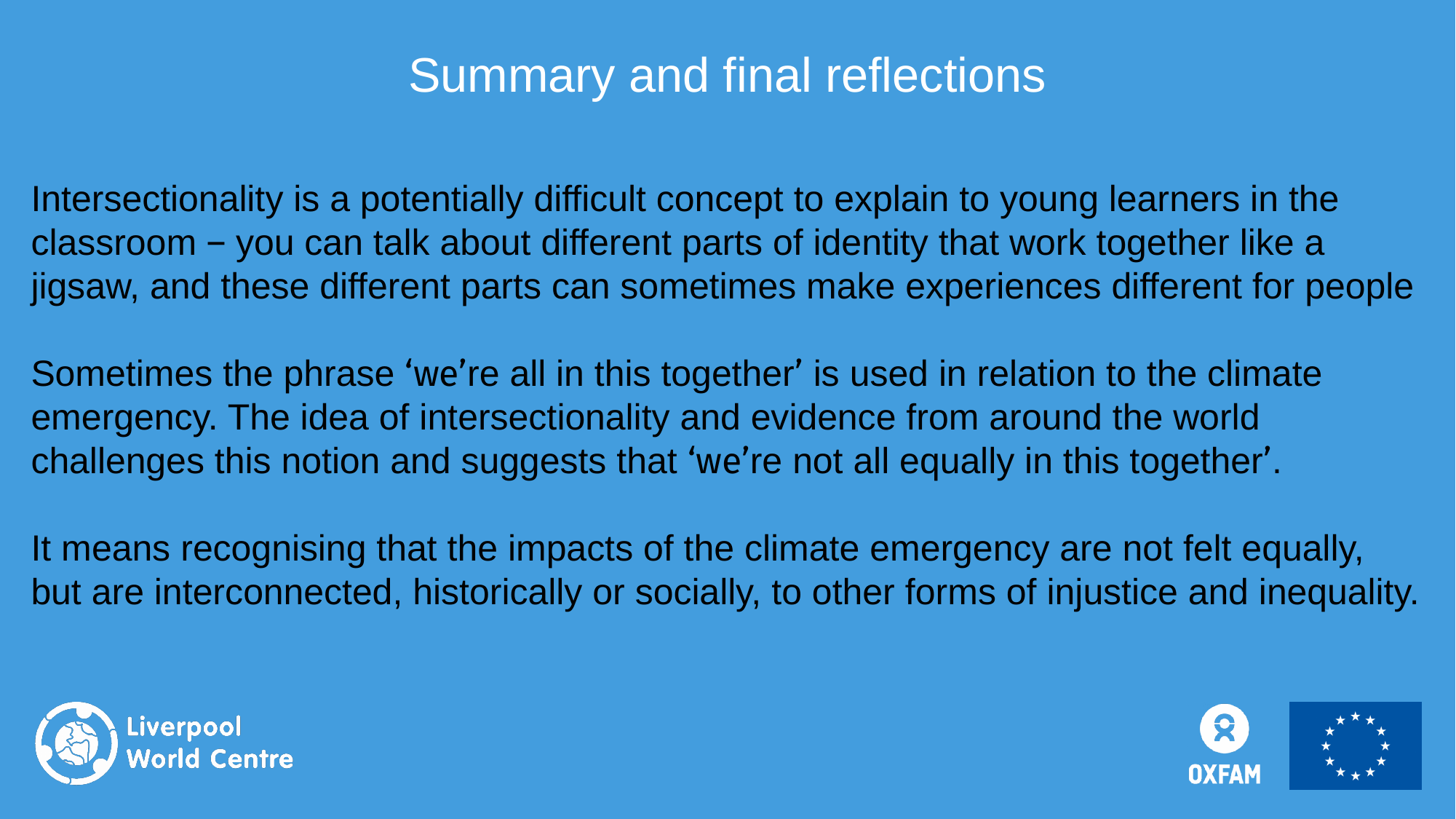

Summary and final reflections
Intersectionality is a potentially difficult concept to explain to young learners in the classroom – you can talk about different parts of identity that work together like a jigsaw, and these different parts can sometimes make experiences different for people

Sometimes the phrase ‘we’re all in this together’ is used in relation to the climate emergency. The idea of intersectionality and evidence from around the world challenges this notion and suggests that ‘we’re not all equally in this together’.

It means recognising that the impacts of the climate emergency are not felt equally, but are interconnected, historically or socially, to other forms of injustice and inequality.